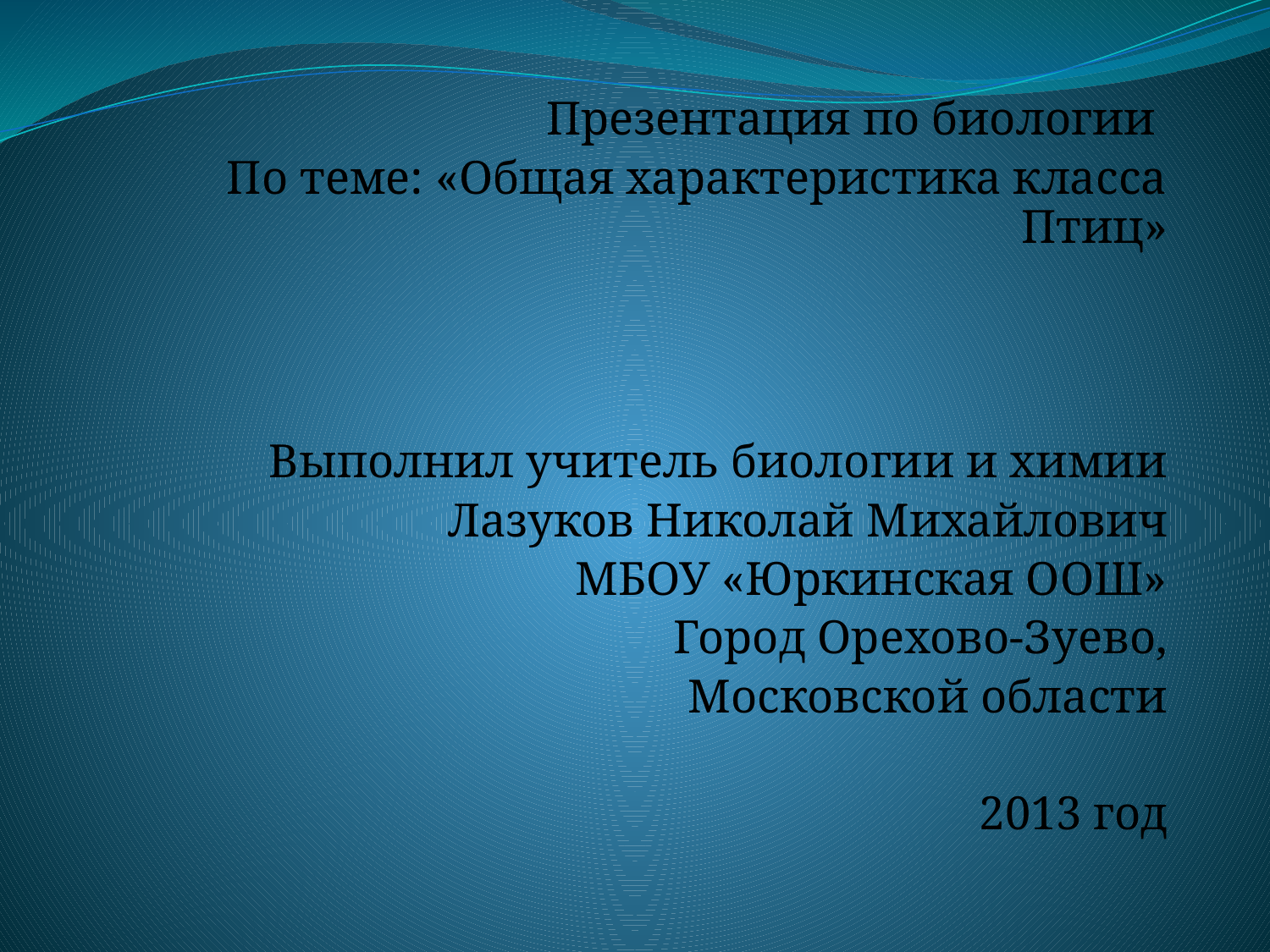

Презентация по биологии
По теме: «Общая характеристика класса Птиц»

Выполнил учитель биологии и химии
Лазуков Николай Михайлович
МБОУ «Юркинская ООШ»
Город Орехово-Зуево,
Московской области

2013 год